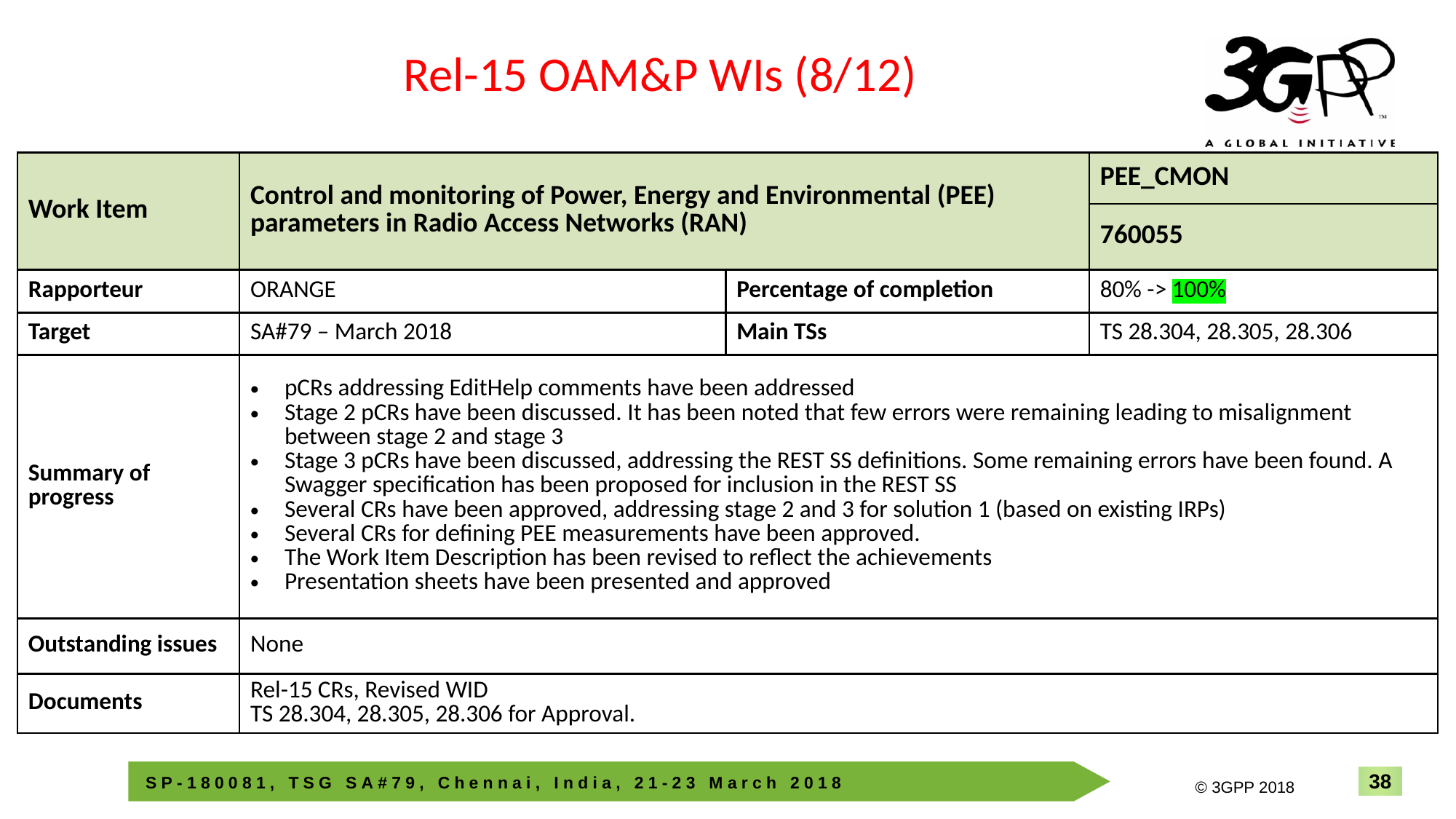

Rel-15 OAM&P WIs (8/12)
| Work Item | Control and monitoring of Power, Energy and Environmental (PEE) parameters in Radio Access Networks (RAN) |  | PEE\_CMON |
| --- | --- | --- | --- |
|  |  |  | 760055 |
| Rapporteur | ORANGE | Percentage of completion | 80% -> 100% |
| Target | SA#79 – March 2018 | Main TSs | TS 28.304, 28.305, 28.306 |
| Summary of progress | pCRs addressing EditHelp comments have been addressed Stage 2 pCRs have been discussed. It has been noted that few errors were remaining leading to misalignment between stage 2 and stage 3 Stage 3 pCRs have been discussed, addressing the REST SS definitions. Some remaining errors have been found. A Swagger specification has been proposed for inclusion in the REST SS Several CRs have been approved, addressing stage 2 and 3 for solution 1 (based on existing IRPs) Several CRs for defining PEE measurements have been approved. The Work Item Description has been revised to reflect the achievements Presentation sheets have been presented and approved |  |  |
| Outstanding issues | None |  |  |
| Documents | Rel-15 CRs, Revised WID TS 28.304, 28.305, 28.306 for Approval. |  |  |